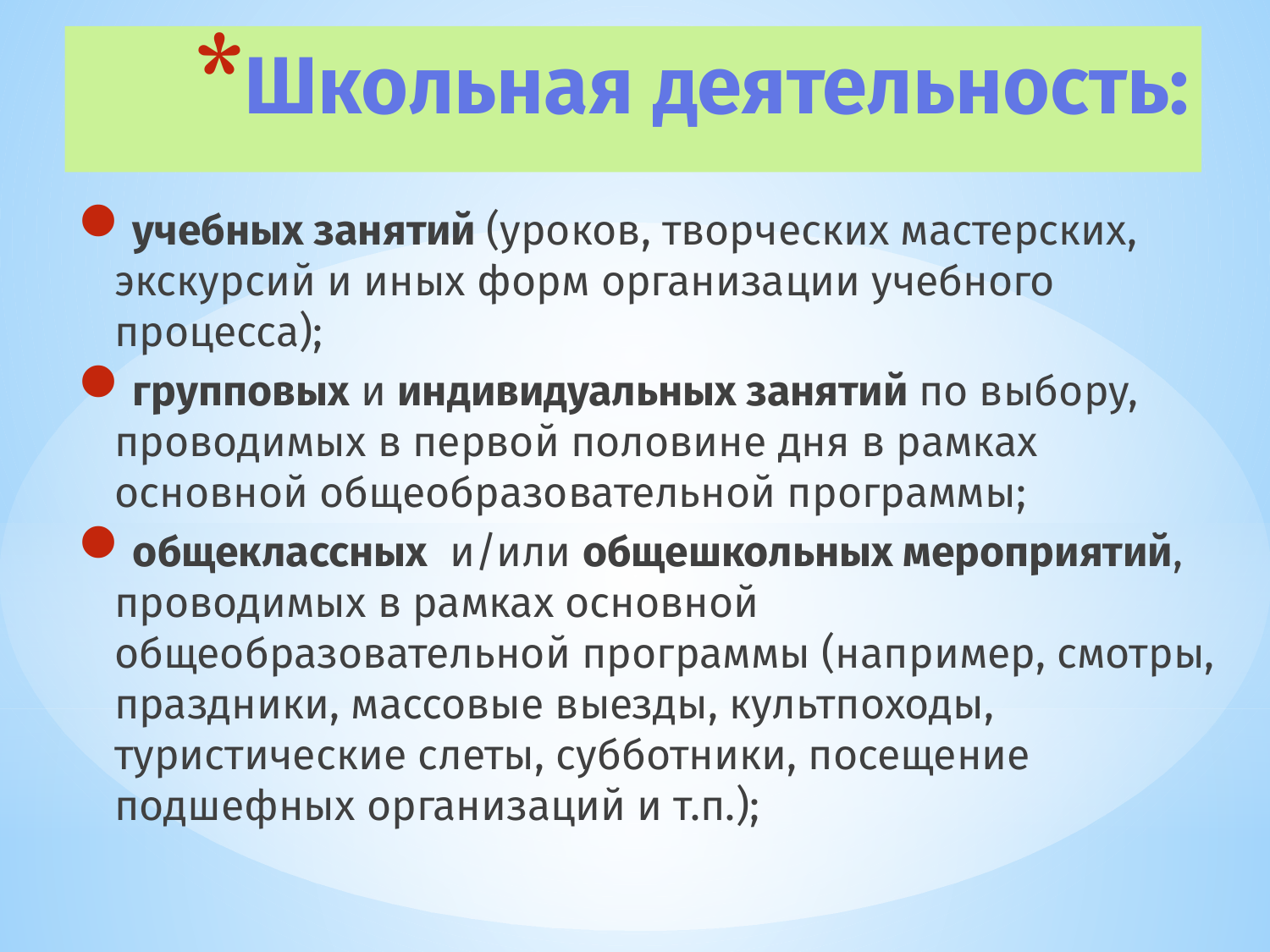

# Школьная деятельность:
учебных занятий (уроков, творческих мастерских, экскурсий и иных форм организации учебного процесса);
групповых и индивидуальных занятий по выбору, проводимых в первой половине дня в рамках основной общеобразовательной программы;
общеклассных  и/или общешкольных мероприятий, проводимых в рамках основной общеобразовательной программы (например, смотры, праздники, массовые выезды, культпоходы, туристические слеты, субботники, посещение подшефных организаций и т.п.);